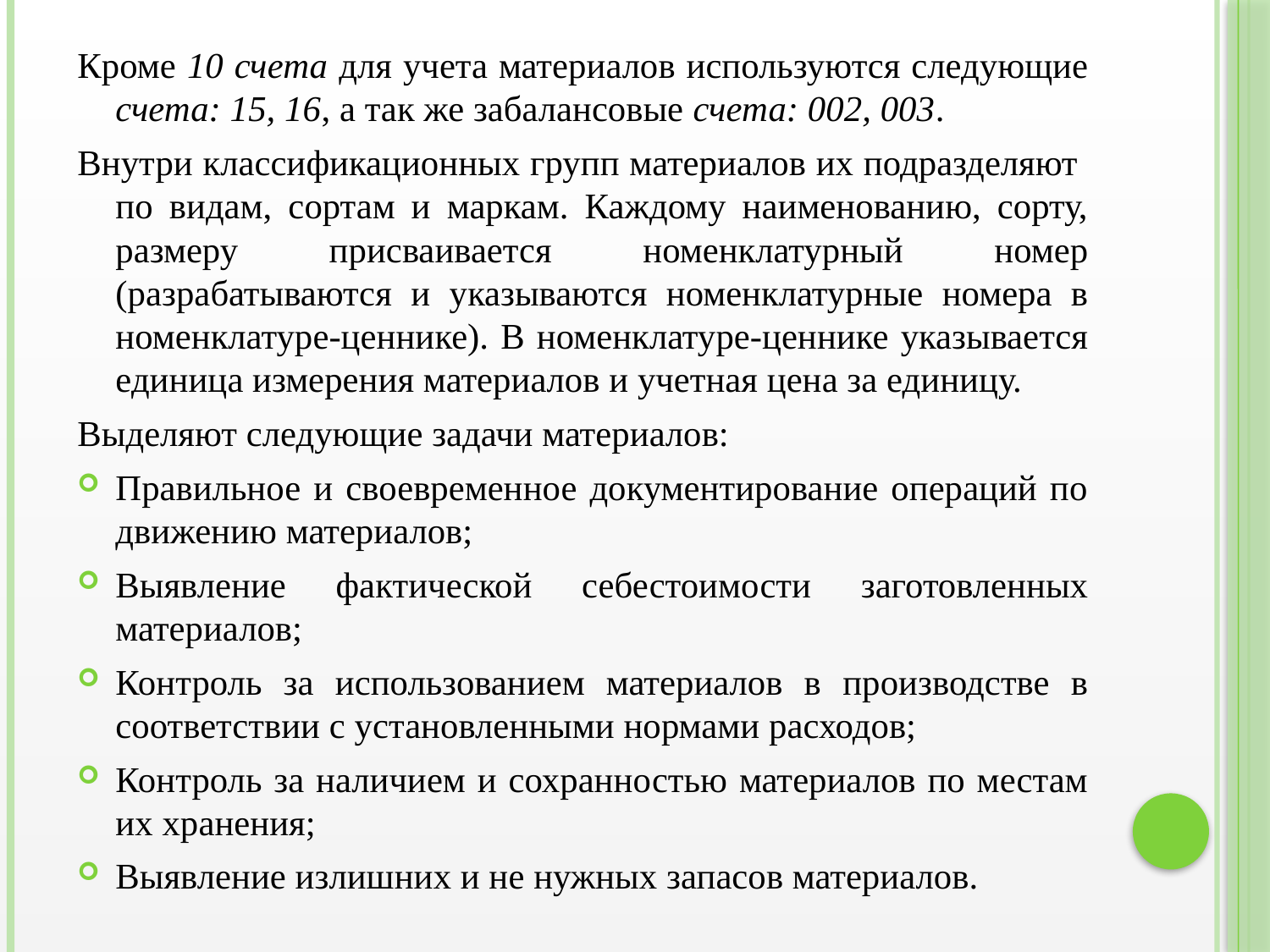

Кроме 10 счета для учета материалов используются следующие счета: 15, 16, а так же забалансовые счета: 002, 003.
Внутри классификационных групп материалов их подразделяют  по видам, сортам и маркам. Каждому наименованию, сорту, размеру присваивается номенклатурный номер (разрабатываются и указываются номенклатурные номера в номенклатуре-ценнике). В номенклатуре-ценнике указывается единица измерения материалов и учетная цена за единицу.
Выделяют следующие задачи материалов:
Правильное и своевременное документирование операций по движению материалов;
Выявление фактической себестоимости заготовленных материалов;
Контроль за использованием материалов в производстве в соответствии с установленными нормами расходов;
Контроль за наличием и сохранностью материалов по местам их хранения;
Выявление излишних и не нужных запасов материалов.